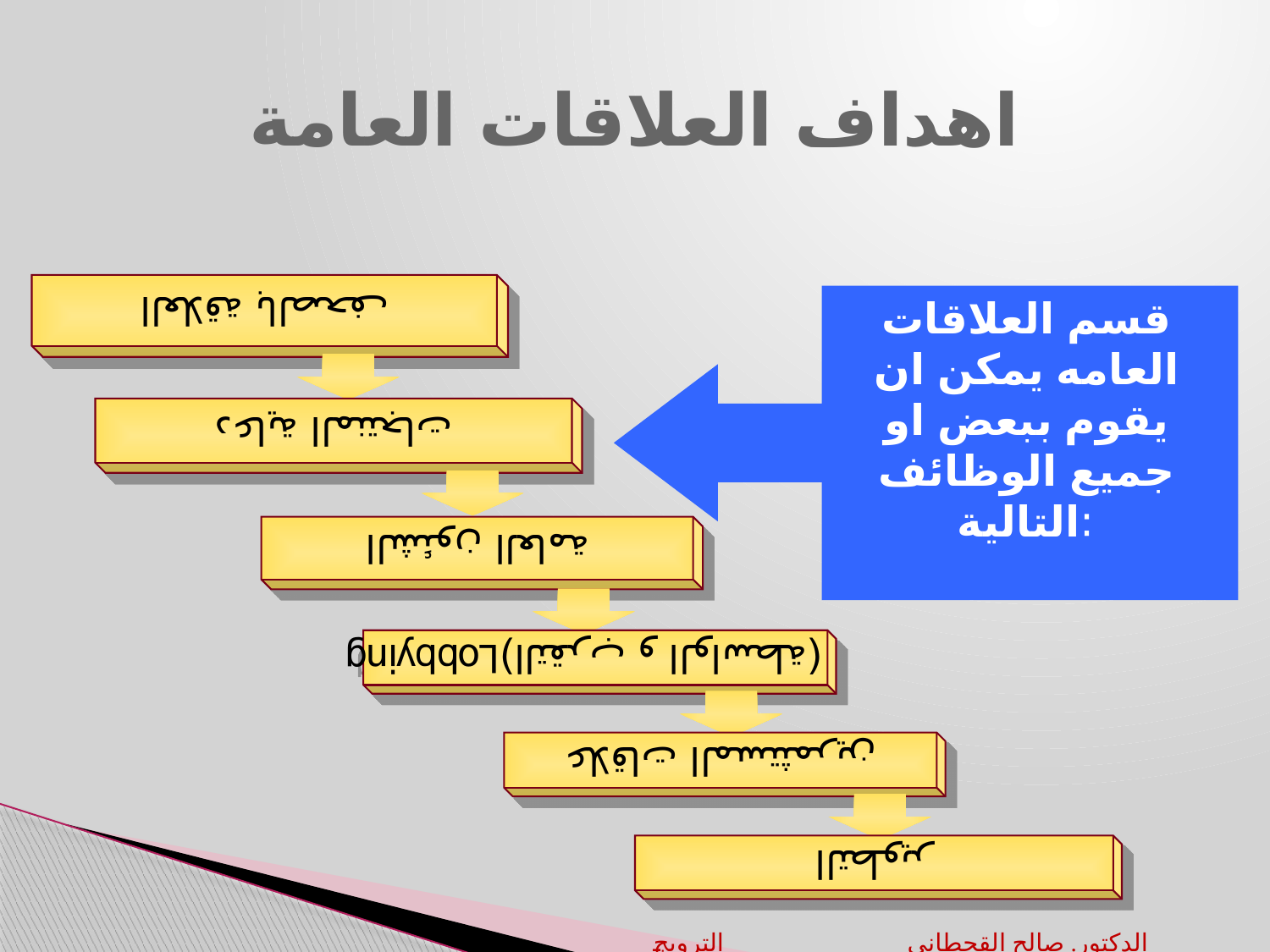

# اهداف العلاقات العامة
العلاقة بالصحف
دعاية المنتجات

الشئون العامة
  (التقرب و الواسطة)Lobbying

علاقات المستثمرين

التطوير

قسم العلاقات العامه يمكن ان يقوم ببعض او جميع الوظائف التالية:

الترويج		الدكتور. صالح القحطاني